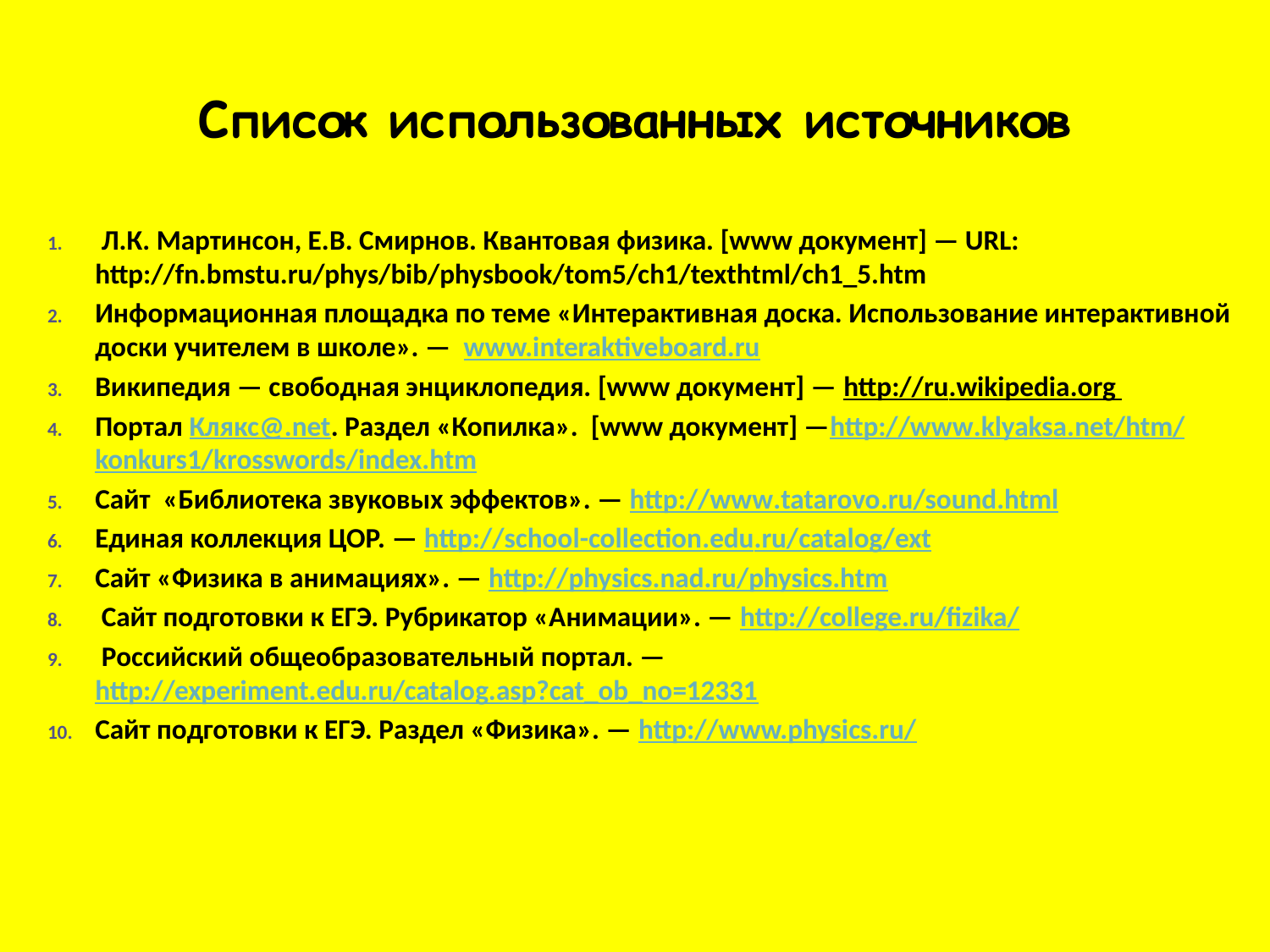

Список использованных источников
 Л.К. Мартинсон, Е.В. Смирнов. Квантовая физика. [www документ] — URL: http://fn.bmstu.ru/phys/bib/physbook/tom5/ch1/texthtml/ch1_5.htm
Информационная площадка по теме «Интерактивная доска. Использование интерактивной доски учителем в школе». —  www.interaktiveboard.ru
Википедия — свободная энциклопедия. [www документ] — http://ru.wikipedia.org
Портал Клякс@.net. Раздел «Копилка».  [www документ] —http://www.klyaksa.net/htm/konkurs1/krosswords/index.htm
Сайт  «Библиотека звуковых эффектов». — http://www.tatarovo.ru/sound.html
Единая коллекция ЦОР. — http://school-collection.edu.ru/catalog/ext
Сайт «Физика в анимациях». — http://physics.nad.ru/physics.htm
 Сайт подготовки к ЕГЭ. Рубрикатор «Анимации». — http://college.ru/fizika/
 Российский общеобразовательный портал. —http://experiment.edu.ru/catalog.asp?cat_ob_no=12331
Сайт подготовки к ЕГЭ. Раздел «Физика». — http://www.physics.ru/